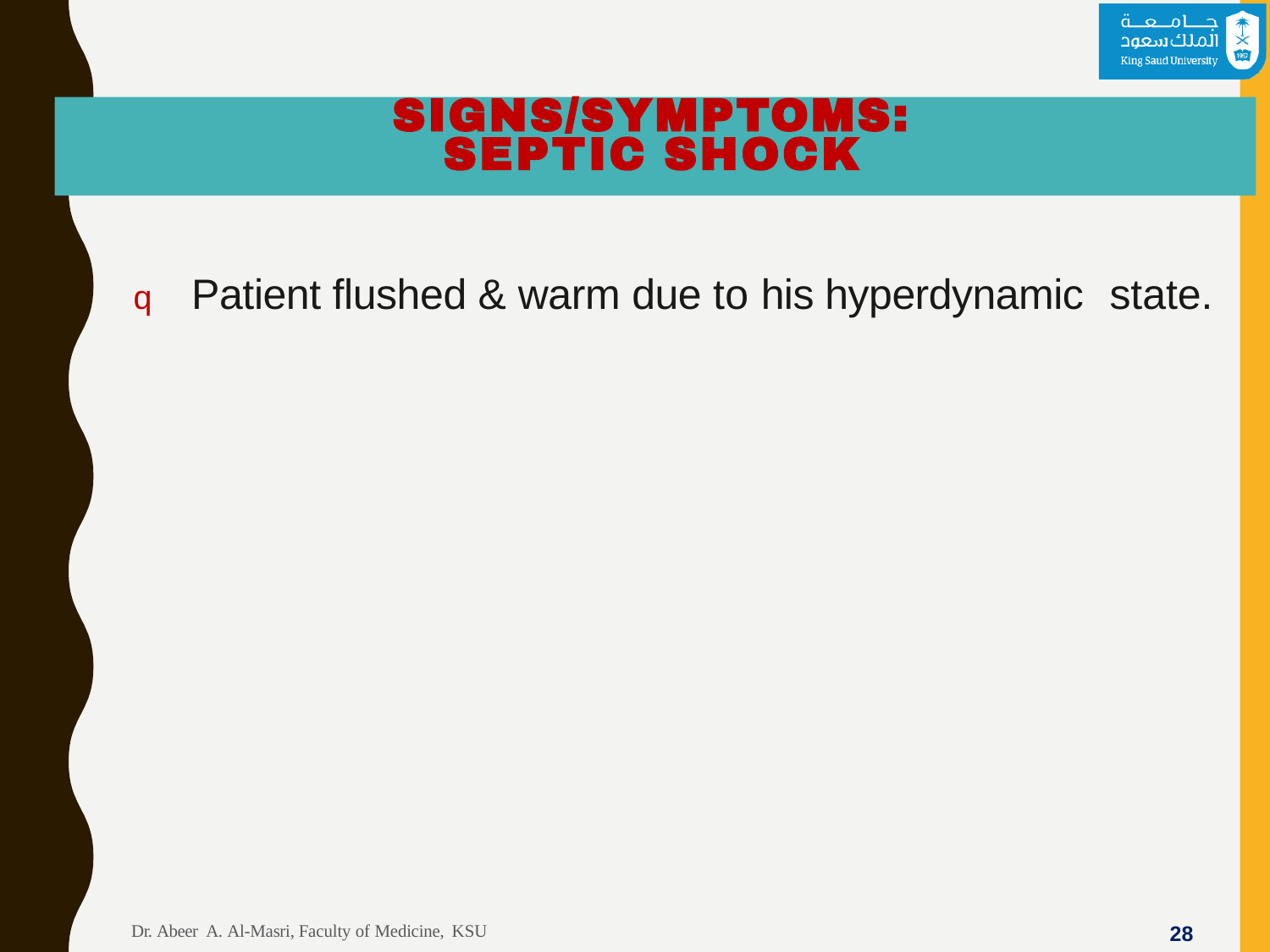

# SIGNS/SYMPTOMS:

SEPTIC SHOCK

q	Patient flushed & warm due to his hyperdynamic  state.

Dr. Abeer  A. Al-Masri, Faculty of Medicine, KSU
28